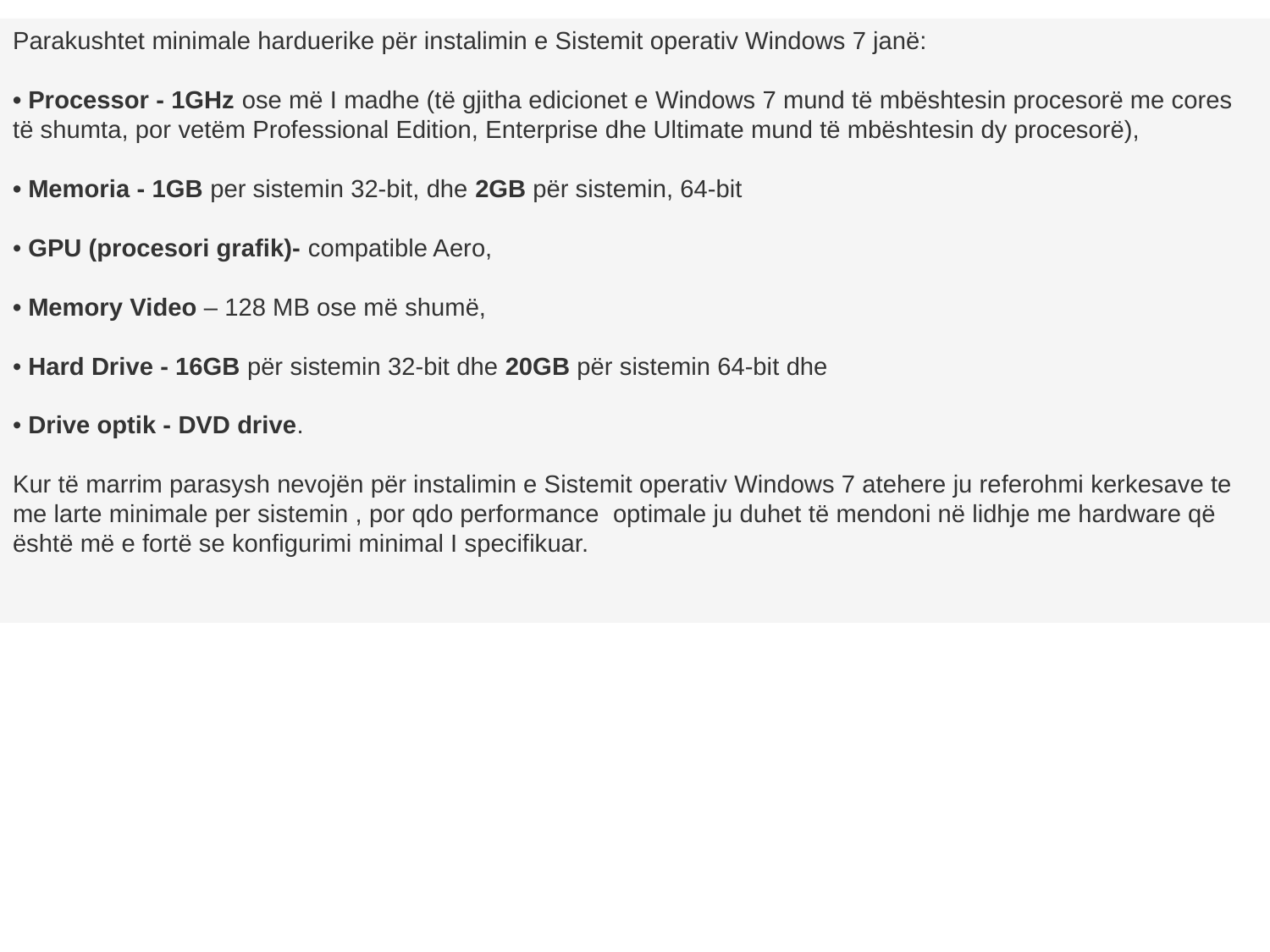

Parakushtet minimale harduerike për instalimin e Sistemit operativ Windows 7 janë:
• Processor - 1GHz ose më I madhe (të gjitha edicionet e Windows 7 mund të mbështesin procesorë me cores të shumta, por vetëm Professional Edition, Enterprise dhe Ultimate mund të mbështesin dy procesorë),
 
• Memoria - 1GB per sistemin 32-bit, dhe 2GB për sistemin, 64-bit
• GPU (procesori grafik)- compatible Aero,
• Memory Video – 128 MB ose më shumë,
• Hard Drive - 16GB për sistemin 32-bit dhe 20GB për sistemin 64-bit dhe
• Drive optik - DVD drive. 
  
Kur të marrim parasysh nevojën për instalimin e Sistemit operativ Windows 7 atehere ju referohmi kerkesave te me larte minimale per sistemin , por qdo performance  optimale ju duhet të mendoni në lidhje me hardware që është më e fortë se konfigurimi minimal I specifikuar.